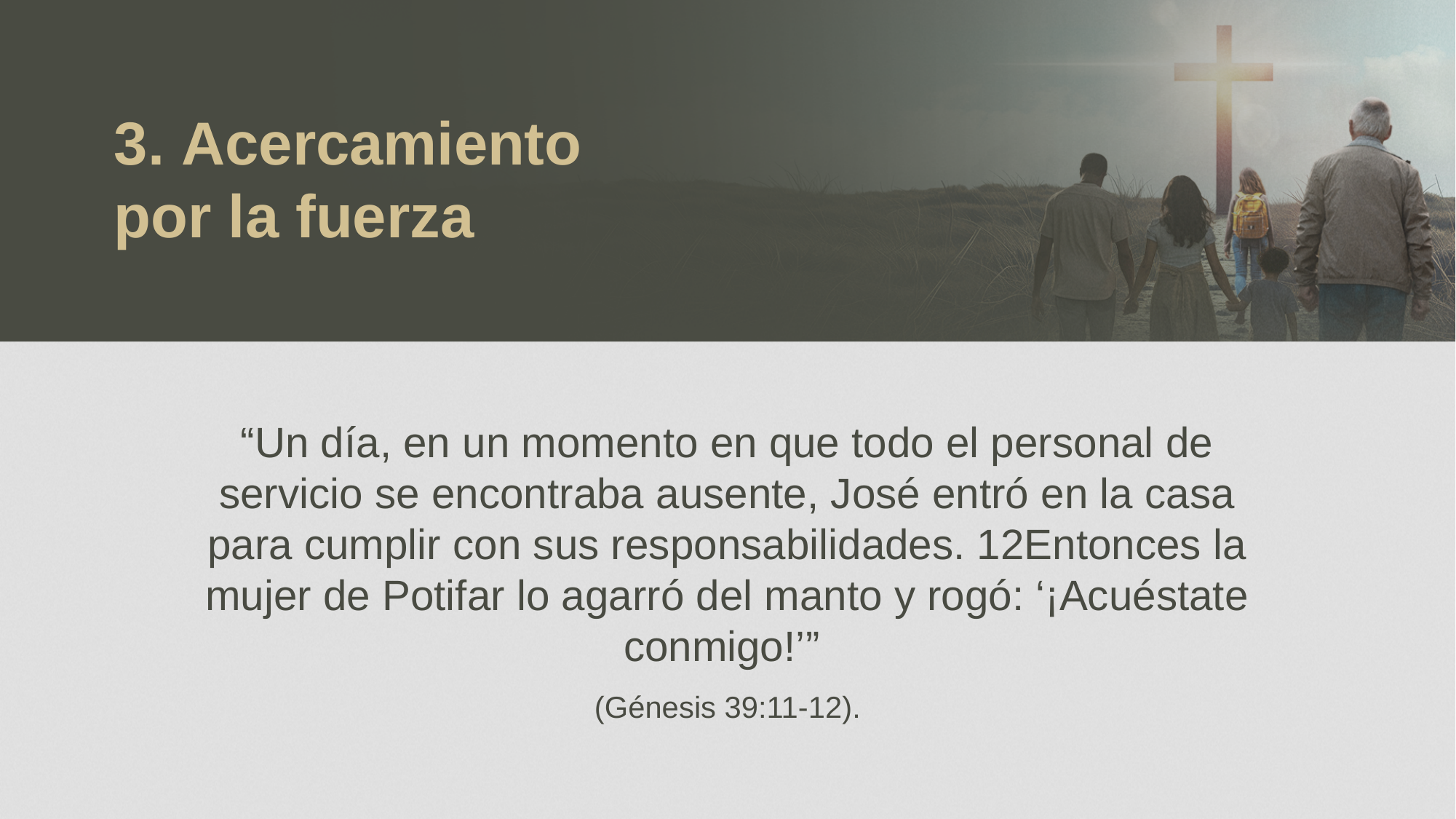

3. Acercamiento por la fuerza
“Un día, en un momento en que todo el personal de servicio se encontraba ausente, José entró en la casa para cumplir con sus responsabilidades. 12Entonces la mujer de Potifar lo agarró del manto y rogó: ‘¡Acuéstate conmigo!’”
(Génesis 39:11-12).